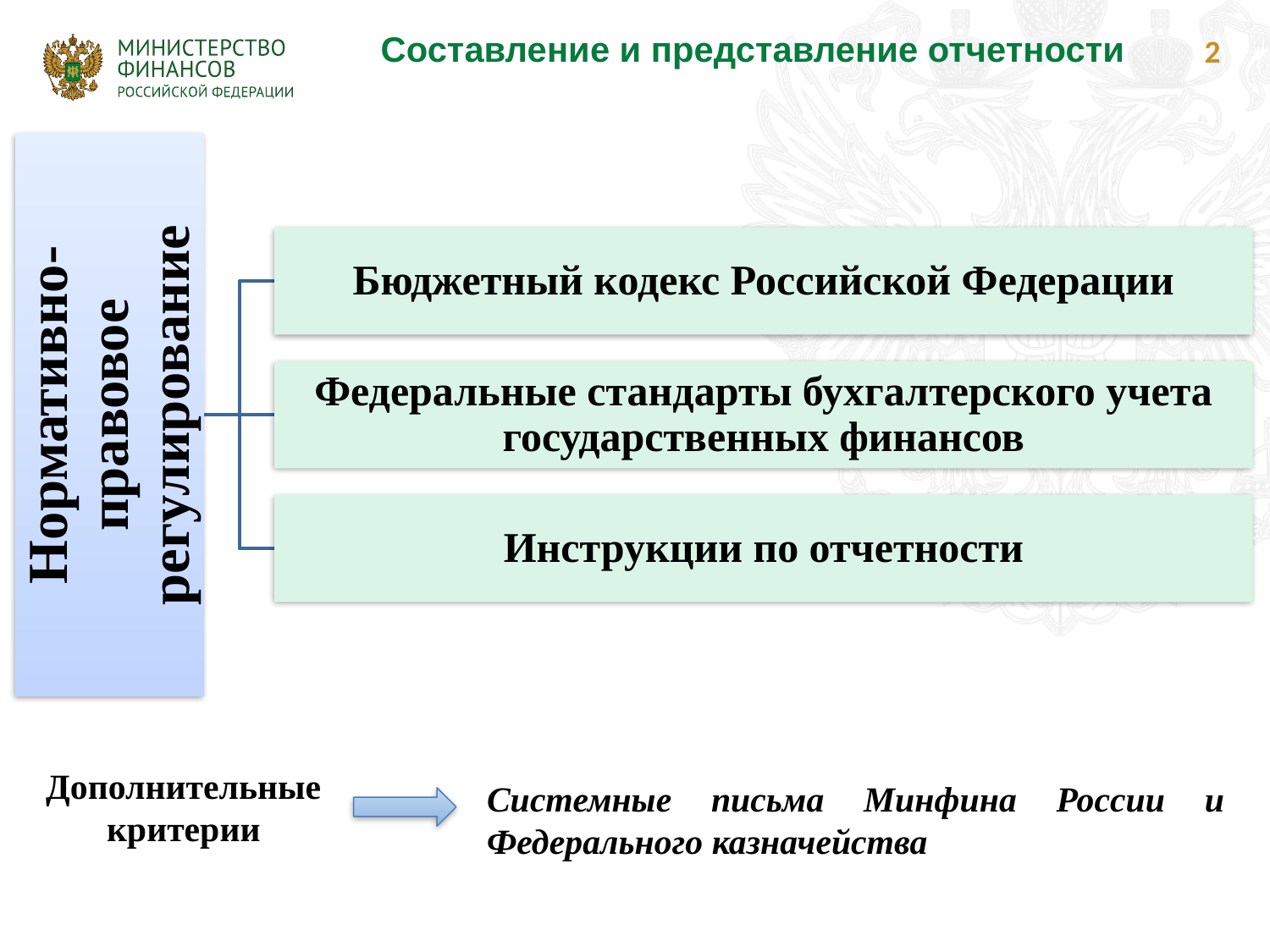

Составление и представление отчетности
2

Нормативно-правовое регулирование
Бюджетный кодекс Российской Федерации
Федеральные стандарты бухгалтерского учета государственных финансов
Инструкции по отчетности
Дополнительные критерии
Системные письма Минфина России и Федерального казначейства